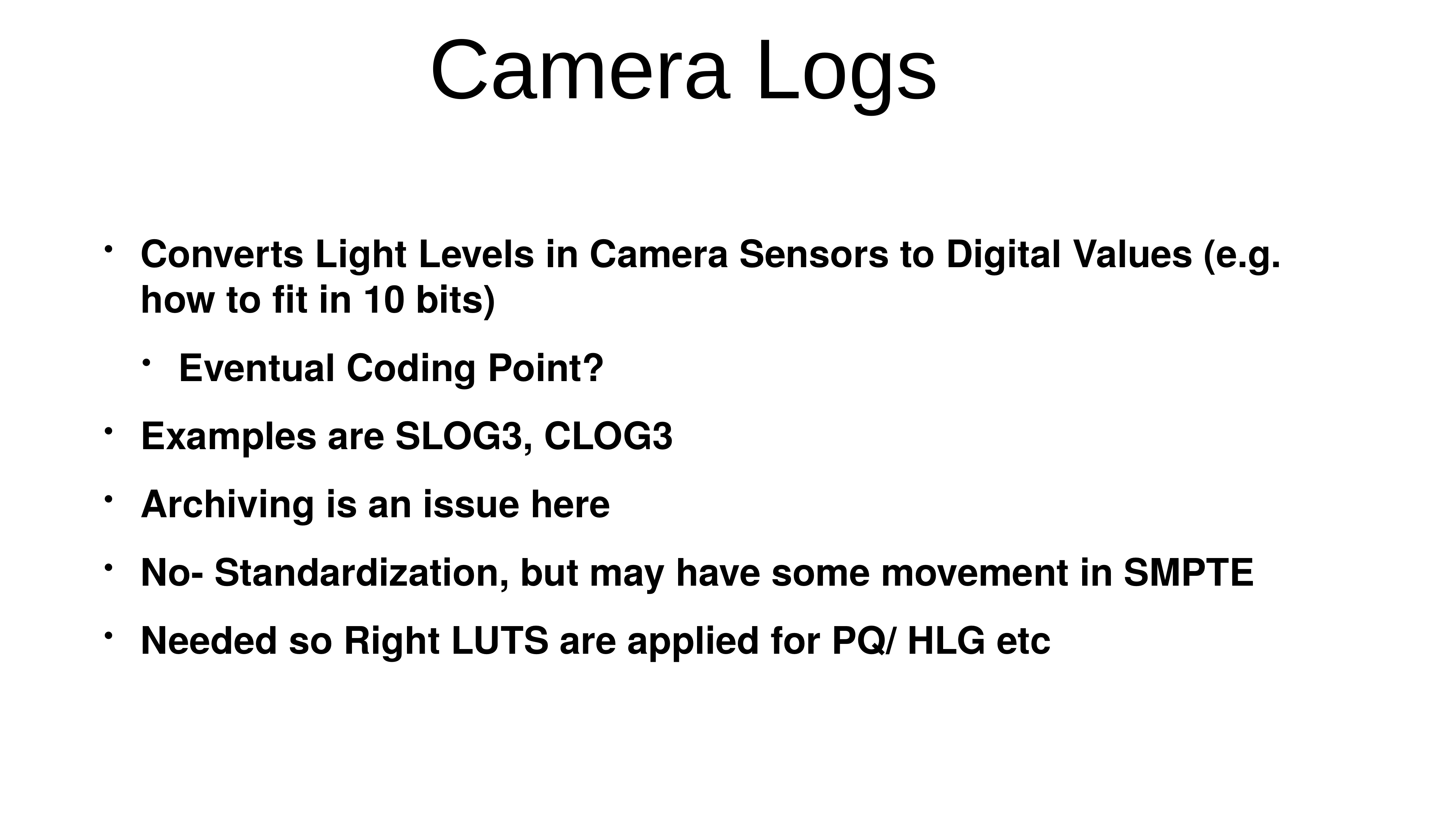

# Camera Logs

Converts Light Levels in Camera Sensors to Digital Values (e.g. how to fit in 10 bits)
Eventual Coding Point?
Examples are SLOG3, CLOG3
Archiving is an issue here
No- Standardization, but may have some movement in SMPTE
Needed so Right LUTS are applied for PQ/ HLG etc